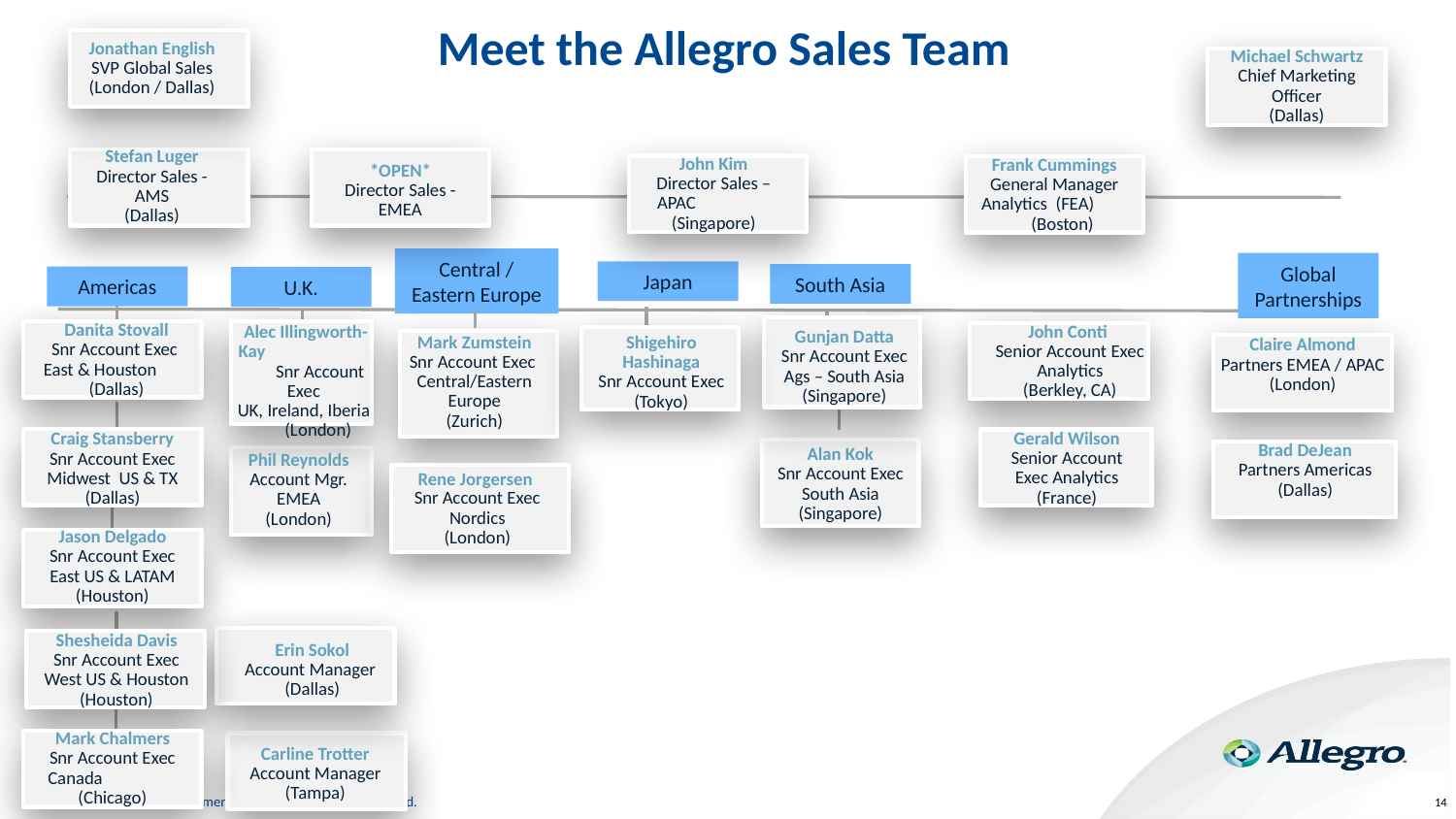

# Meet the Allegro Sales Team

Jonathan English
SVP Global Sales
(London / Dallas)

Michael Schwartz
Chief Marketing Officer
(Dallas)

Stefan Luger
Director Sales - AMS
(Dallas)

John Kim
Director Sales – APAC                   (Singapore)

Frank Cummings
General Manager Analytics  (FEA)             (Boston)
*OPEN*
Director Sales - EMEA

Central / Eastern Europe
Global Partnerships
Japan
South Asia
Americas
U.K.
Danita Stovall
Snr Account Exec
East & Houston         (Dallas)

John Conti
Senior Account Exec Analytics
(Berkley, CA)

Alec Illingworth-Kay                                  Snr Account Exec
UK, Ireland, Iberia        (London)

Gunjan Datta
Snr Account Exec
Ags – South Asia
(Singapore)

Mark Zumstein Snr Account Exec
Central/Eastern Europe
(Zurich)

Shigehiro Hashinaga
Snr Account Exec
(Tokyo)
Claire Almond Partners EMEA / APAC
(London)

Gerald Wilson
Senior Account Exec Analytics
(France)

Craig Stansberry
Snr Account Exec
Midwest  US & TX (Dallas)

Brad DeJean
Partners Americas
(Dallas)

Alan Kok
Snr Account Exec
South Asia
(Singapore)

Phil Reynolds Account Mgr.
EMEA
(London)

Rene Jorgersen
Snr Account Exec
Nordics
(London)

Jason Delgado
Snr Account Exec
East US & LATAM (Houston)

Shesheida Davis
Snr Account Exec
West US & Houston (Houston)

Erin Sokol
Account Manager
(Dallas)
Mark Chalmers
Snr Account Exec
Canada                   (Chicago)

Carline Trotter
Account Manager
(Tampa)